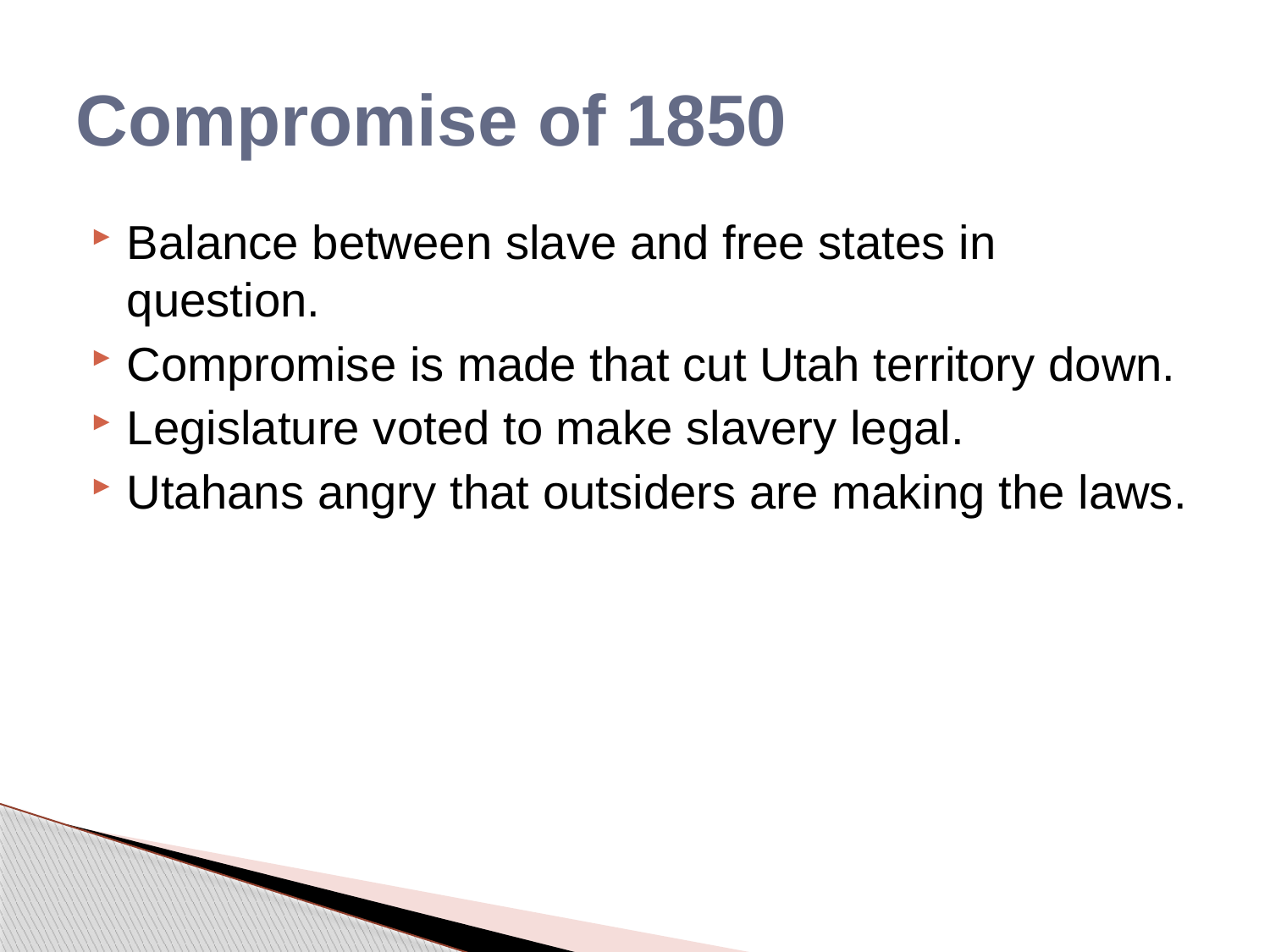

# Compromise of 1850
Balance between slave and free states in question.
Compromise is made that cut Utah territory down.
Legislature voted to make slavery legal.
Utahans angry that outsiders are making the laws.